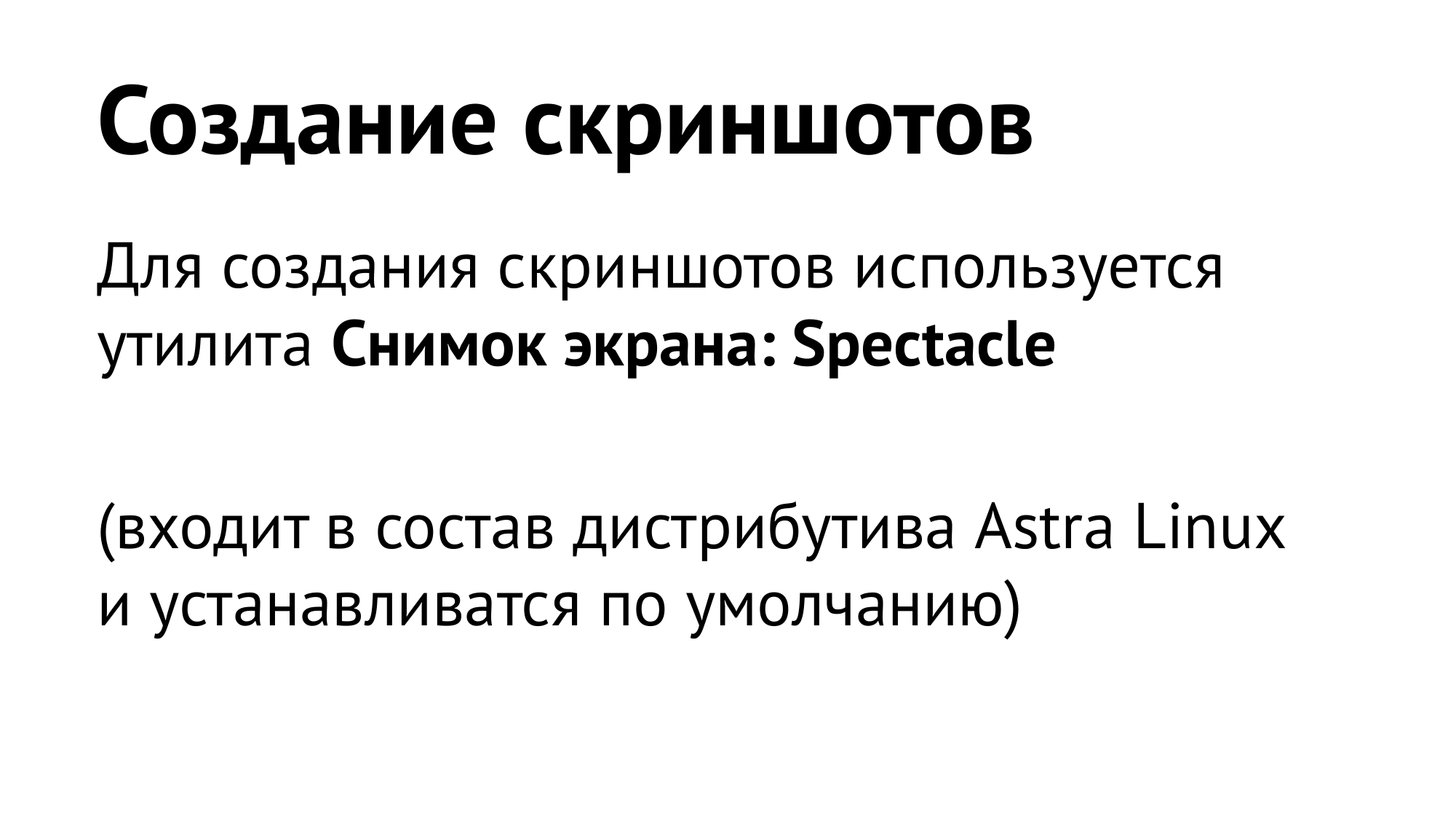

# Создание скриншотов
Для создания скриншотов используется утилита Снимок экрана: Spectacle

(входит в состав дистрибутива Astra Linux и устанавливатся по умолчанию)